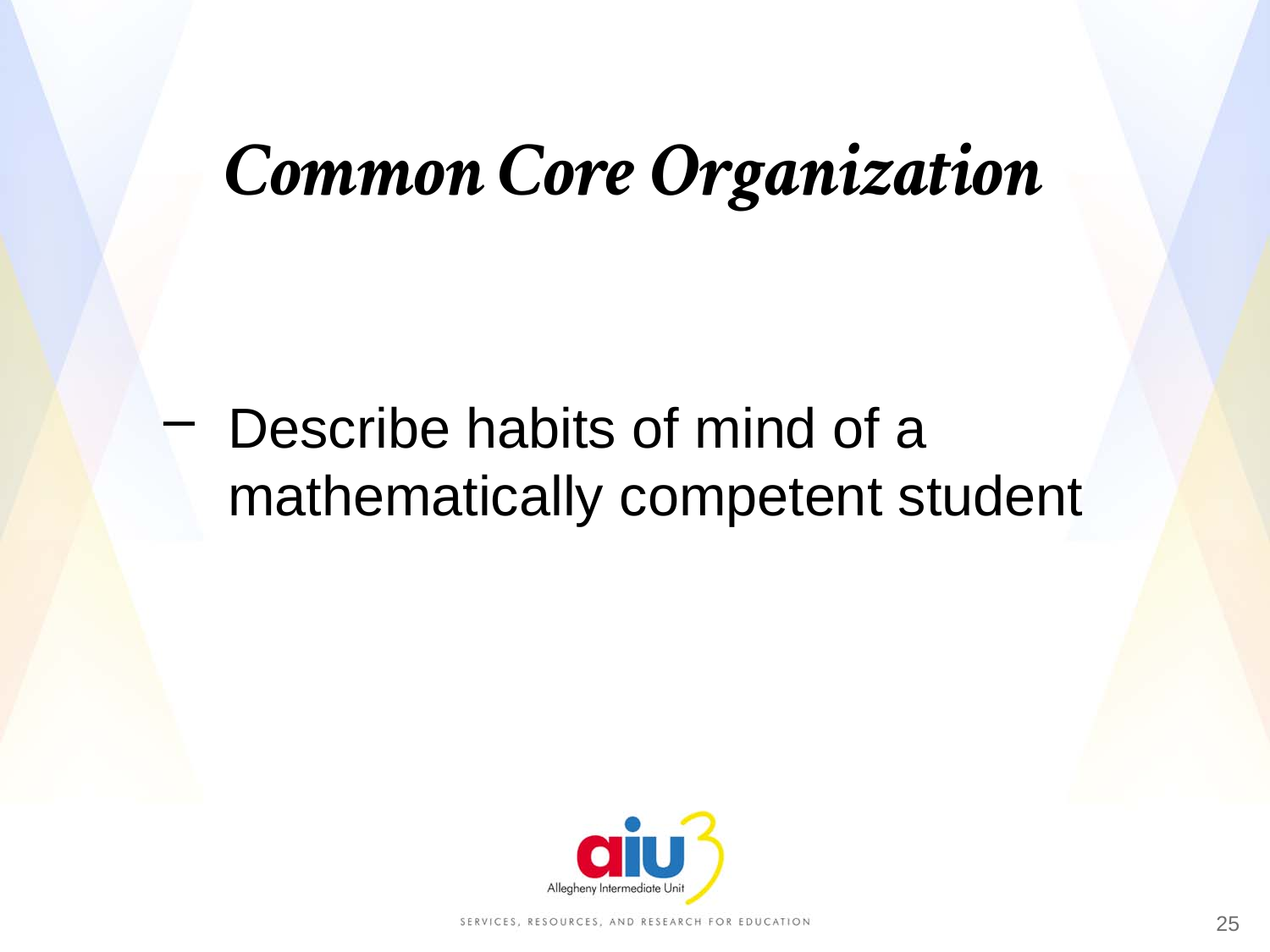

Common Core Organization

Describe habits of mind of a mathematically competent student

25